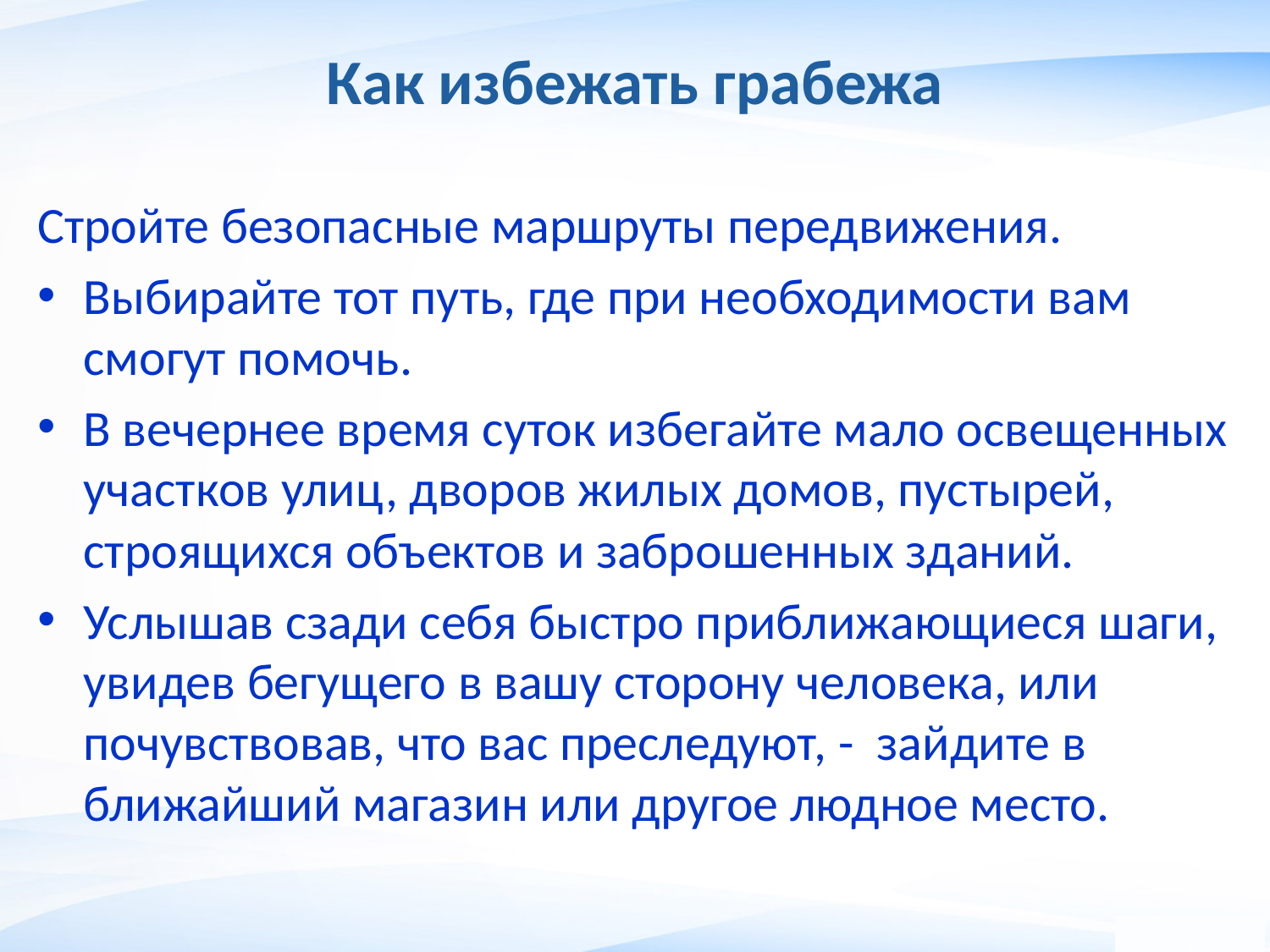

# Как избежать грабежа
Стройте безопасные маршруты передвижения.
Выбирайте тот путь, где при необходимости вам смогут помочь.
В вечернее время суток избегайте мало освещенных участков улиц, дворов жилых домов, пустырей, строящихся объектов и заброшенных зданий.
Услышав сзади себя быстро приближающиеся шаги, увидев бегущего в вашу сторону человека, или почувствовав, что вас преследуют, -  зайдите в ближайший магазин или другое людное место.
,